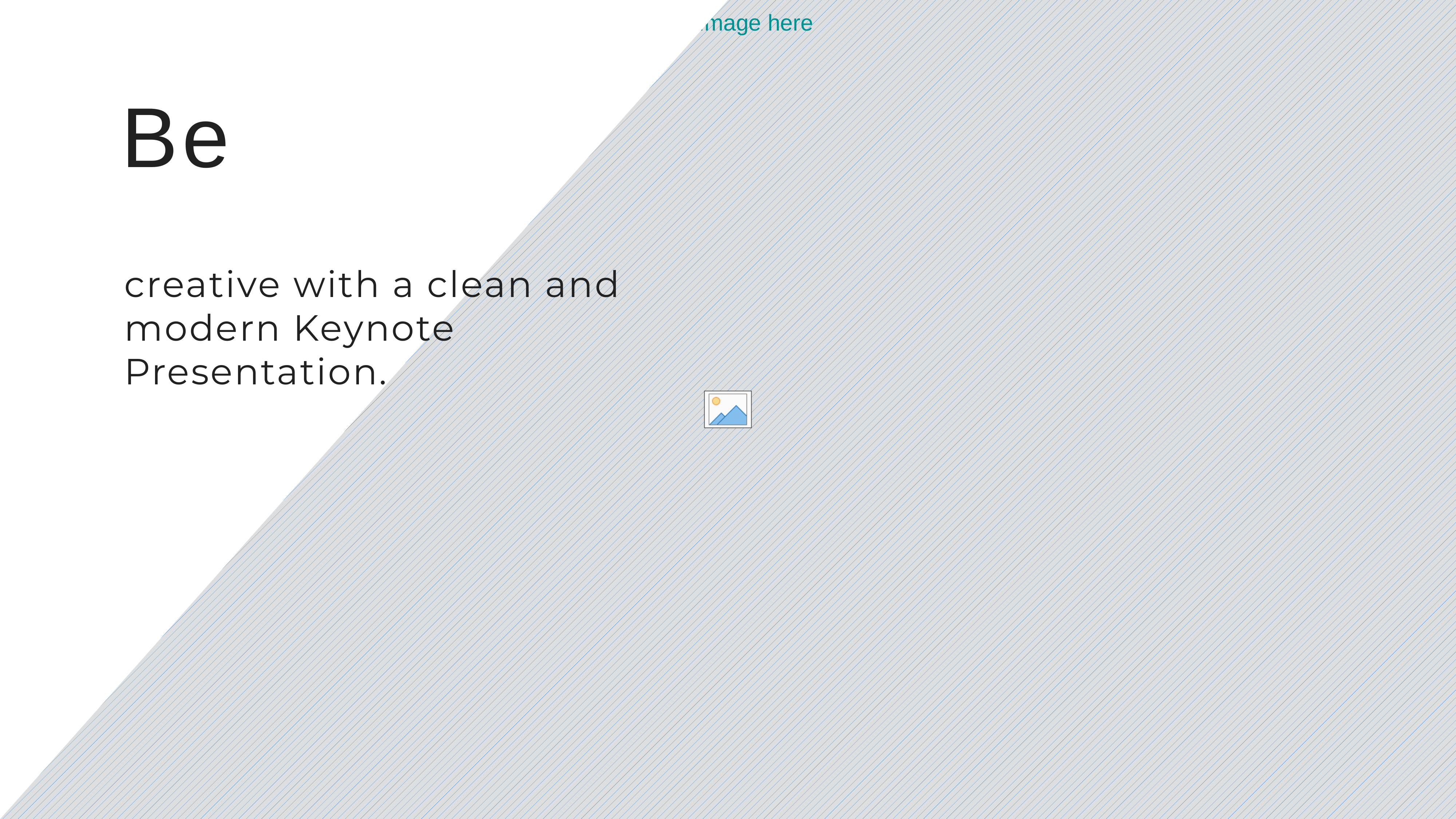

Be
creative with a clean and modern Keynote Presentation.